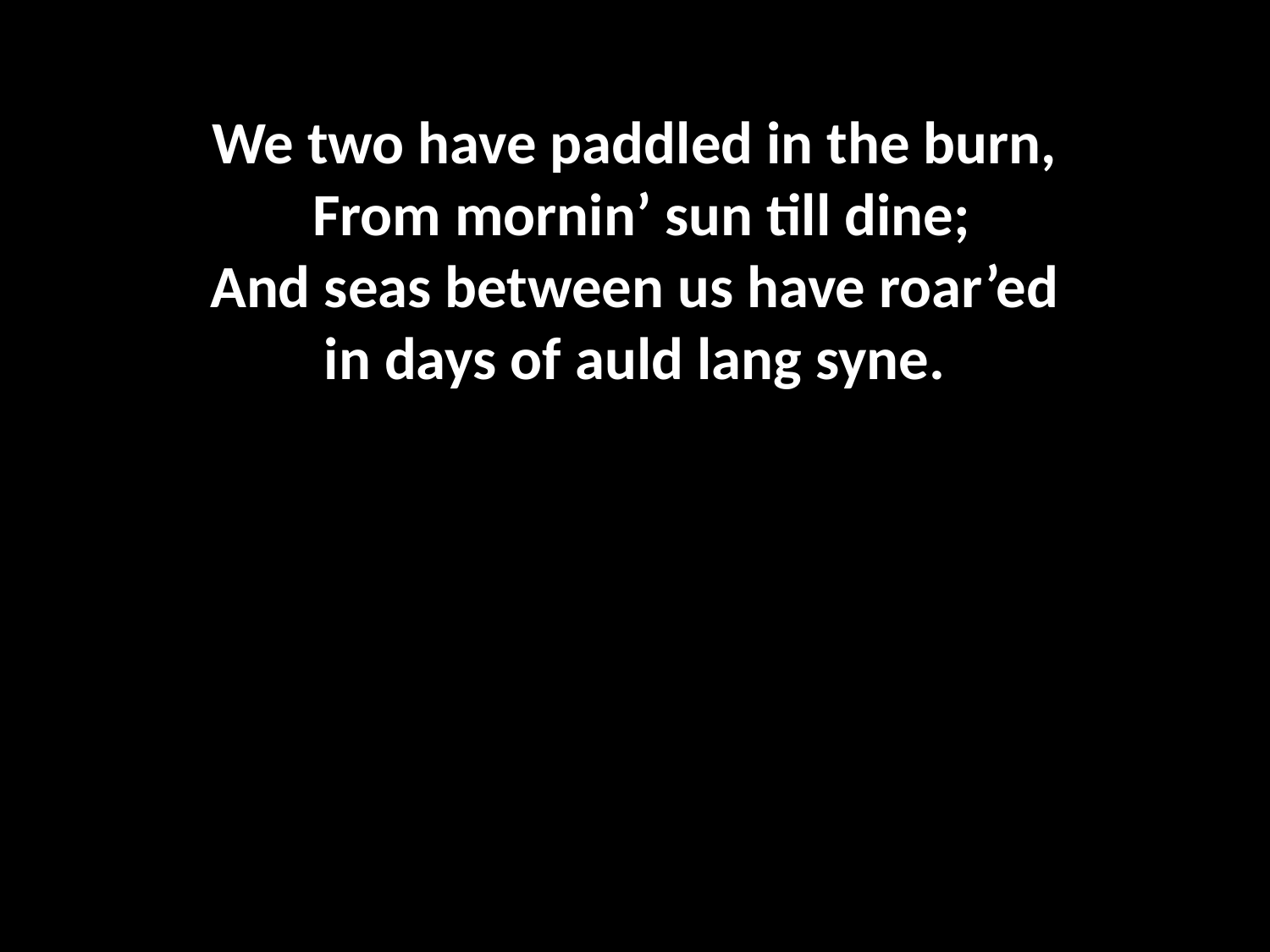

# We two have paddled in the burn, From mornin’ sun till dine; And seas between us have roar’ed in days of auld lang syne.